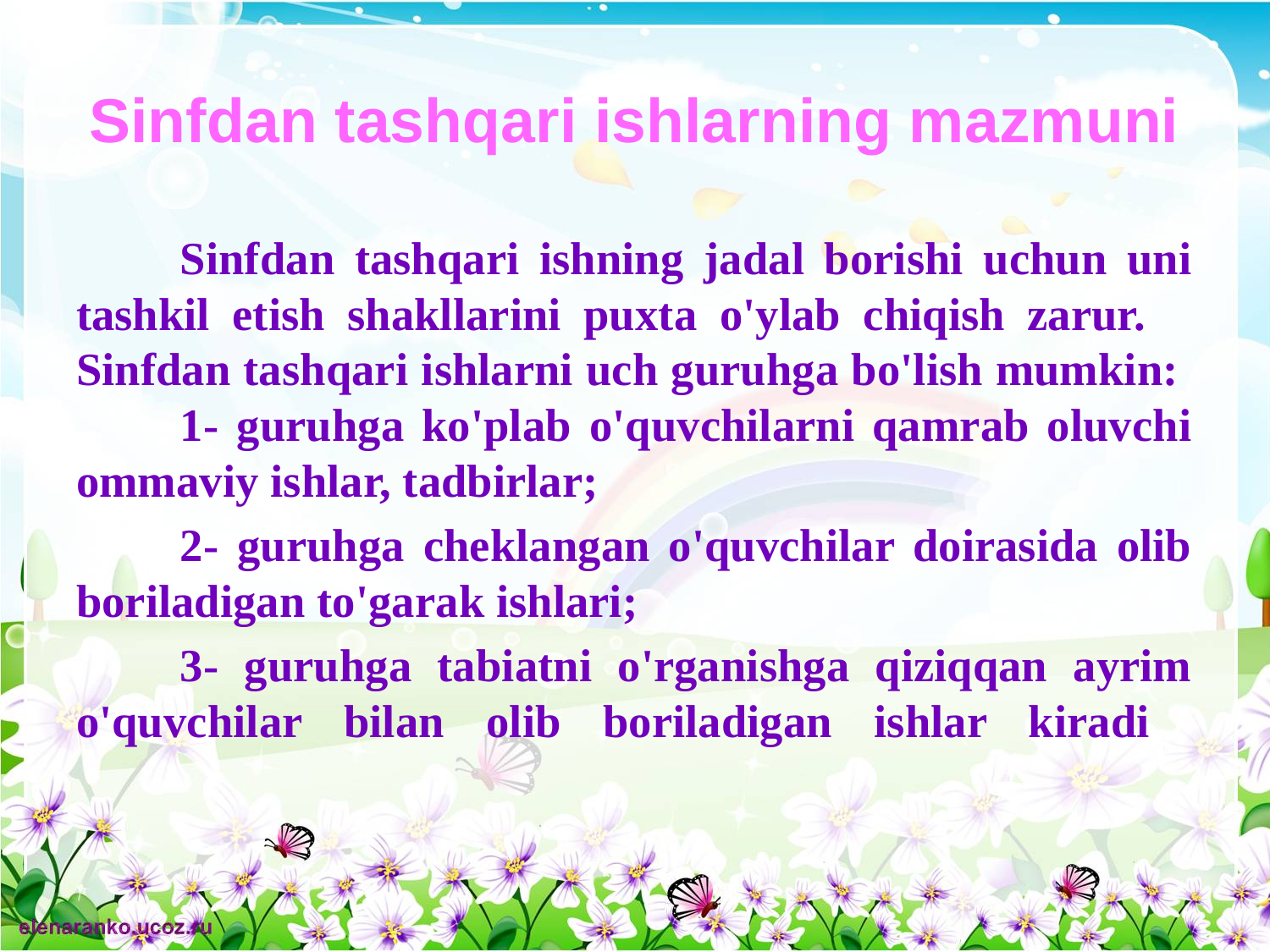

# Sinfdan tashqari ishlarning mazmuni
	Sinfdan tashqari ishning jadal borishi uchun uni tashkil etish shakllarini puxta o'ylab chiqish zarur. 	Sinfdan tashqari ishlarni uch guruhga bo'lish mumkin:
	1- guruhga ko'plab o'quvchilarni qamrab oluvchi ommaviy ishlar, tadbirlar;
	2- guruhga cheklangan o'quvchilar doirasida olib boriladigan to'garak ishlari;
	3- guruhga tabiatni o'rganishga qiziqqan ayrim o'quvchilar bilan olib boriladigan ishlar kiradi